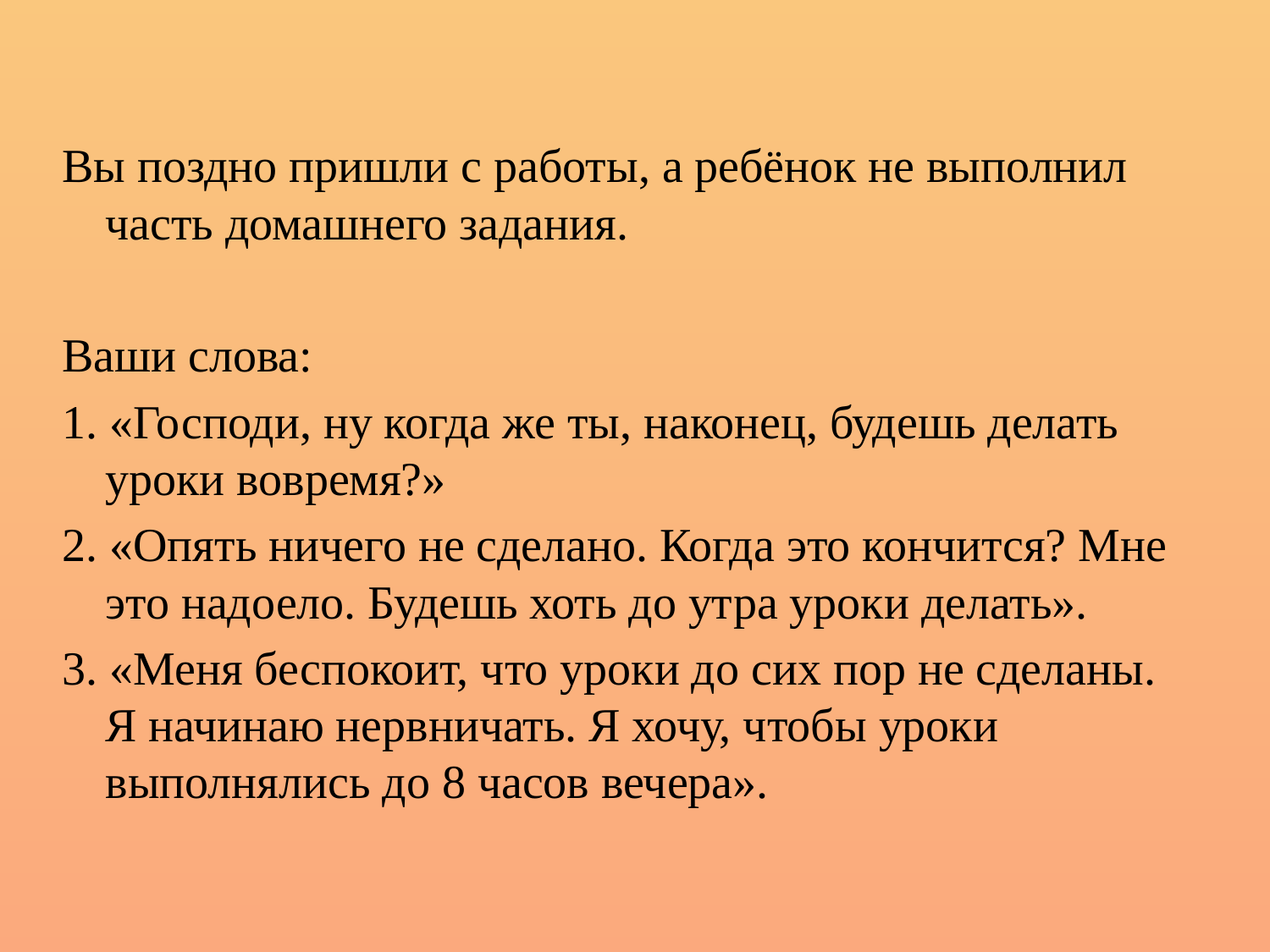

Вы поздно пришли с работы, а ребёнок не выполнил часть домашнего задания.

Ваши слова:
1. «Господи, ну когда же ты, наконец, будешь делать уроки вовремя?»
2. «Опять ничего не сделано. Когда это кончится? Мне это надоело. Будешь хоть до утра уроки делать».
3. «Меня беспокоит, что уроки до сих пор не сделаны. Я начинаю нервничать. Я хочу, чтобы уроки выполнялись до 8 часов вечера».